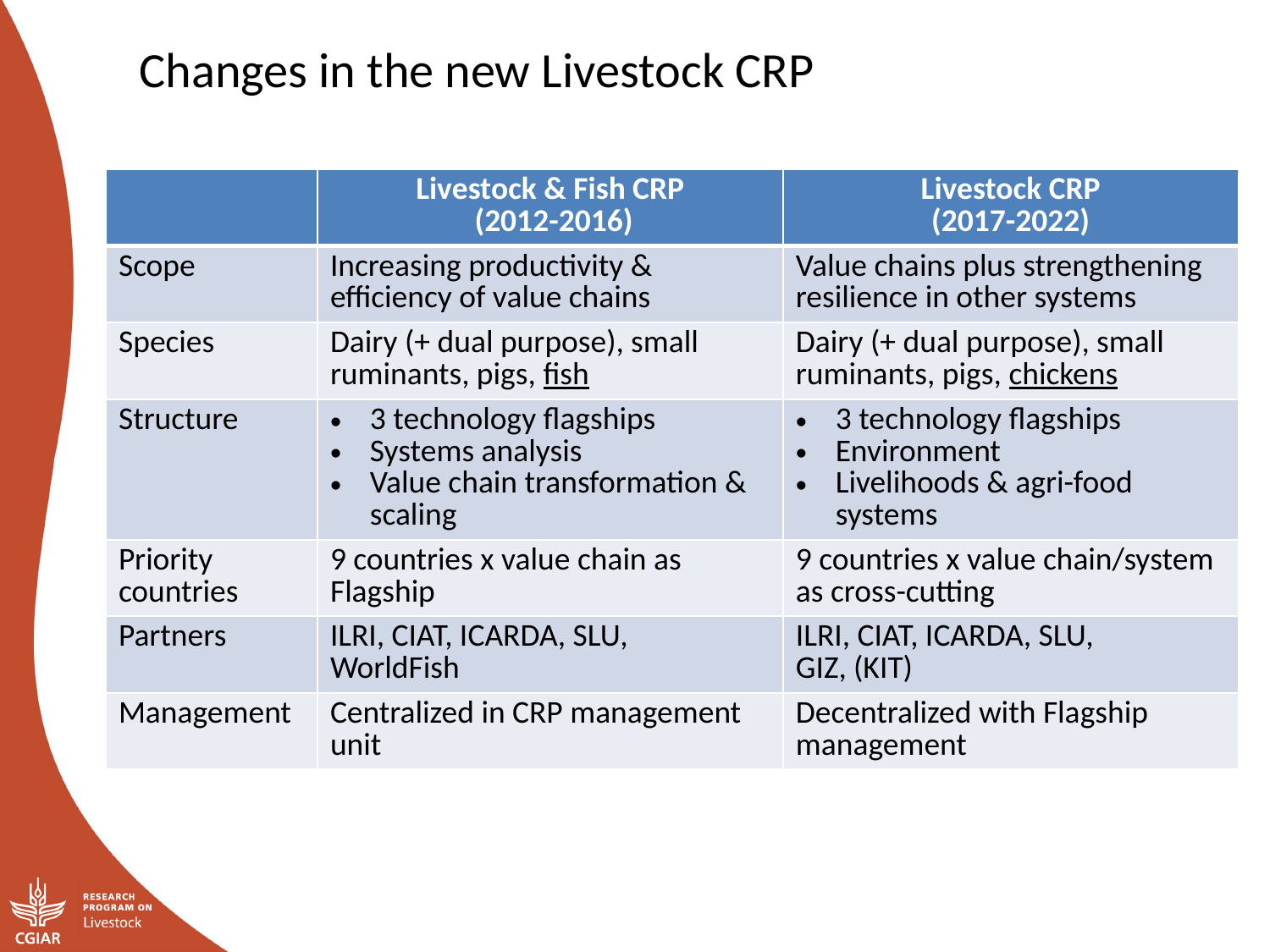

Changes in the new Livestock CRP
|  | Livestock & Fish CRP (2012-2016) | Livestock CRP (2017-2022) |
| --- | --- | --- |
| Scope | Increasing productivity & efficiency of value chains | Value chains plus strengthening resilience in other systems |
| Species | Dairy (+ dual purpose), small ruminants, pigs, fish | Dairy (+ dual purpose), small ruminants, pigs, chickens |
| Structure | 3 technology flagships Systems analysis Value chain transformation & scaling | 3 technology flagships Environment Livelihoods & agri-food systems |
| Priority countries | 9 countries x value chain as Flagship | 9 countries x value chain/system as cross-cutting |
| Partners | ILRI, CIAT, ICARDA, SLU, WorldFish | ILRI, CIAT, ICARDA, SLU, GIZ, (KIT) |
| Management | Centralized in CRP management unit | Decentralized with Flagship management |